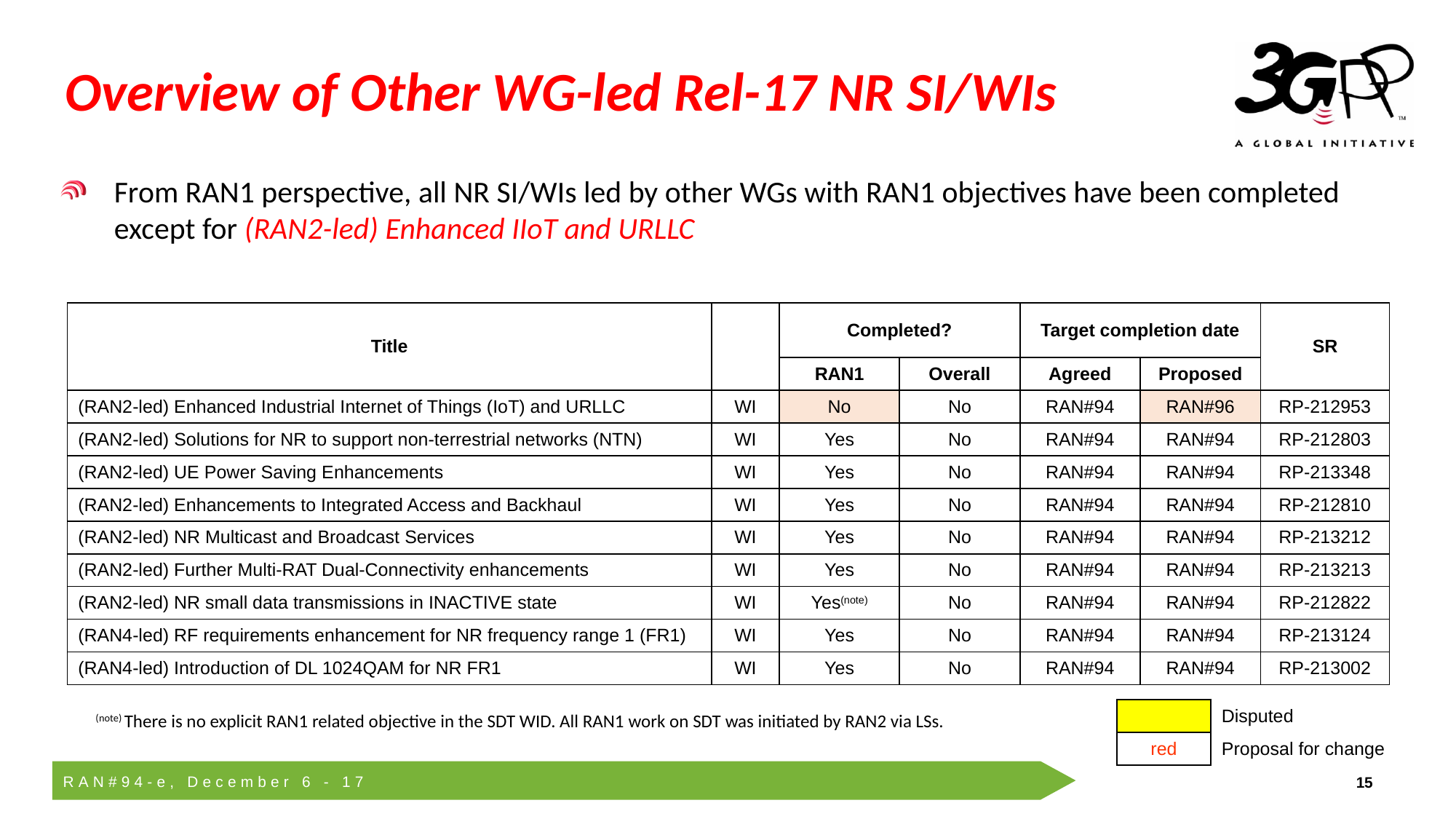

# Overview of Other WG-led Rel-17 NR SI/WIs
From RAN1 perspective, all NR SI/WIs led by other WGs with RAN1 objectives have been completed except for (RAN2-led) Enhanced IIoT and URLLC

| Title |  | Completed? |  | Target completion date |  | SR |
| --- | --- | --- | --- | --- | --- | --- |
|  |  | RAN1 | Overall | Agreed | Proposed |  |
| (RAN2-led) Enhanced Industrial Internet of Things (IoT) and URLLC | WI | No | No | RAN#94 | RAN#96 | RP-212953 |
| (RAN2-led) Solutions for NR to support non-terrestrial networks (NTN) | WI | Yes | No | RAN#94 | RAN#94 | RP-212803 |
| (RAN2-led) UE Power Saving Enhancements | WI | Yes | No | RAN#94 | RAN#94 | RP-213348 |
| (RAN2-led) Enhancements to Integrated Access and Backhaul | WI | Yes | No | RAN#94 | RAN#94 | RP-212810 |
| (RAN2-led) NR Multicast and Broadcast Services | WI | Yes | No | RAN#94 | RAN#94 | RP-213212 |
| (RAN2-led) Further Multi-RAT Dual-Connectivity enhancements | WI | Yes | No | RAN#94 | RAN#94 | RP-213213 |
| (RAN2-led) NR small data transmissions in INACTIVE state | WI | Yes(note) | No | RAN#94 | RAN#94 | RP-212822 |
| (RAN4-led) RF requirements enhancement for NR frequency range 1 (FR1) | WI | Yes | No | RAN#94 | RAN#94 | RP-213124 |
| (RAN4-led) Introduction of DL 1024QAM for NR FR1 | WI | Yes | No | RAN#94 | RAN#94 | RP-213002 |
|  | Disputed |
| --- | --- |
| red | Proposal for change |
(note) There is no explicit RAN1 related objective in the SDT WID. All RAN1 work on SDT was initiated by RAN2 via LSs.